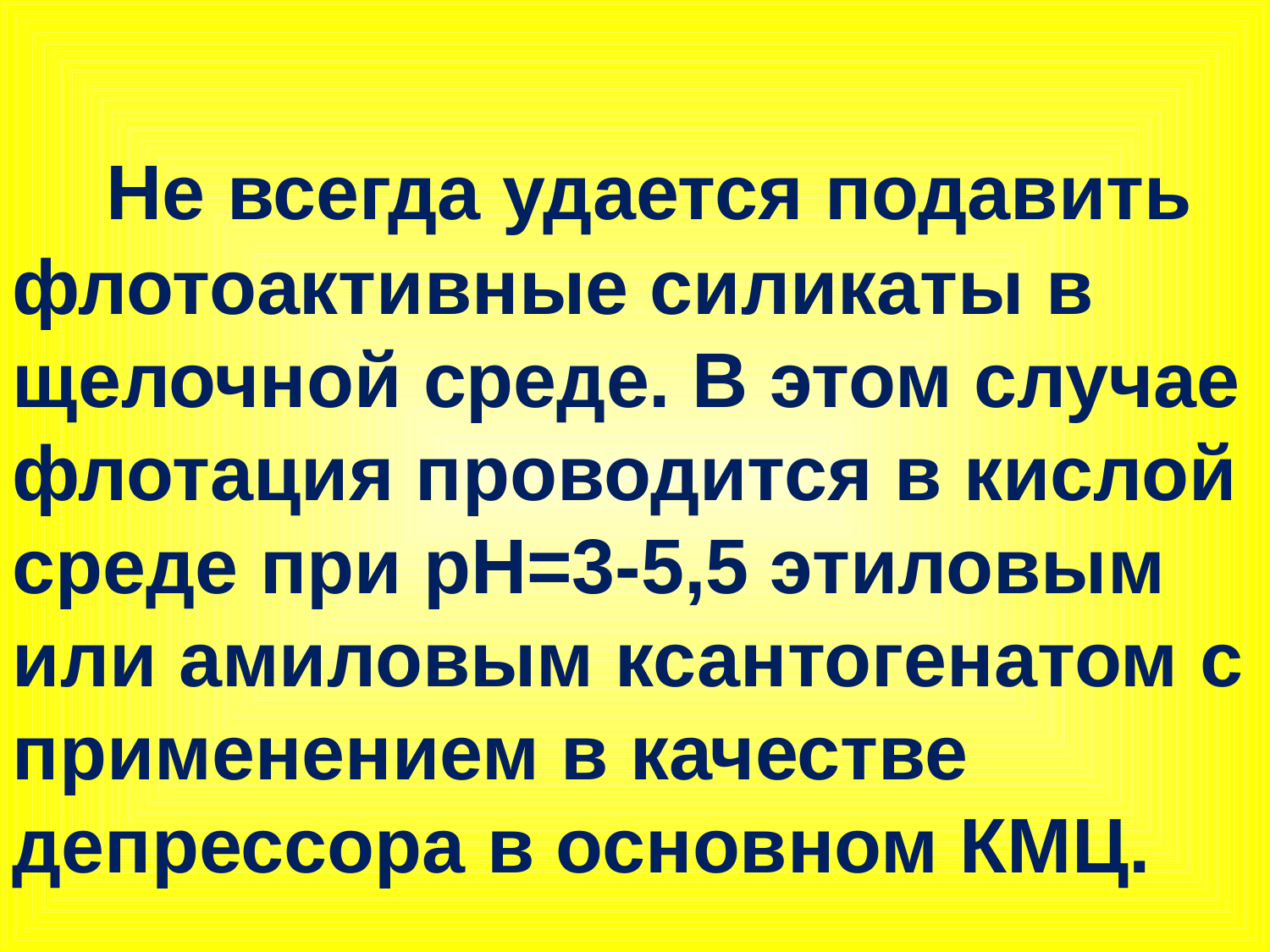

Не всегда удается подавить флотоактивные силикаты в щелочной среде. В этом случае флотация проводится в кислой среде при рН=3-5,5 этиловым или амиловым ксантогенатом с применением в качестве депрессора в основном КМЦ.